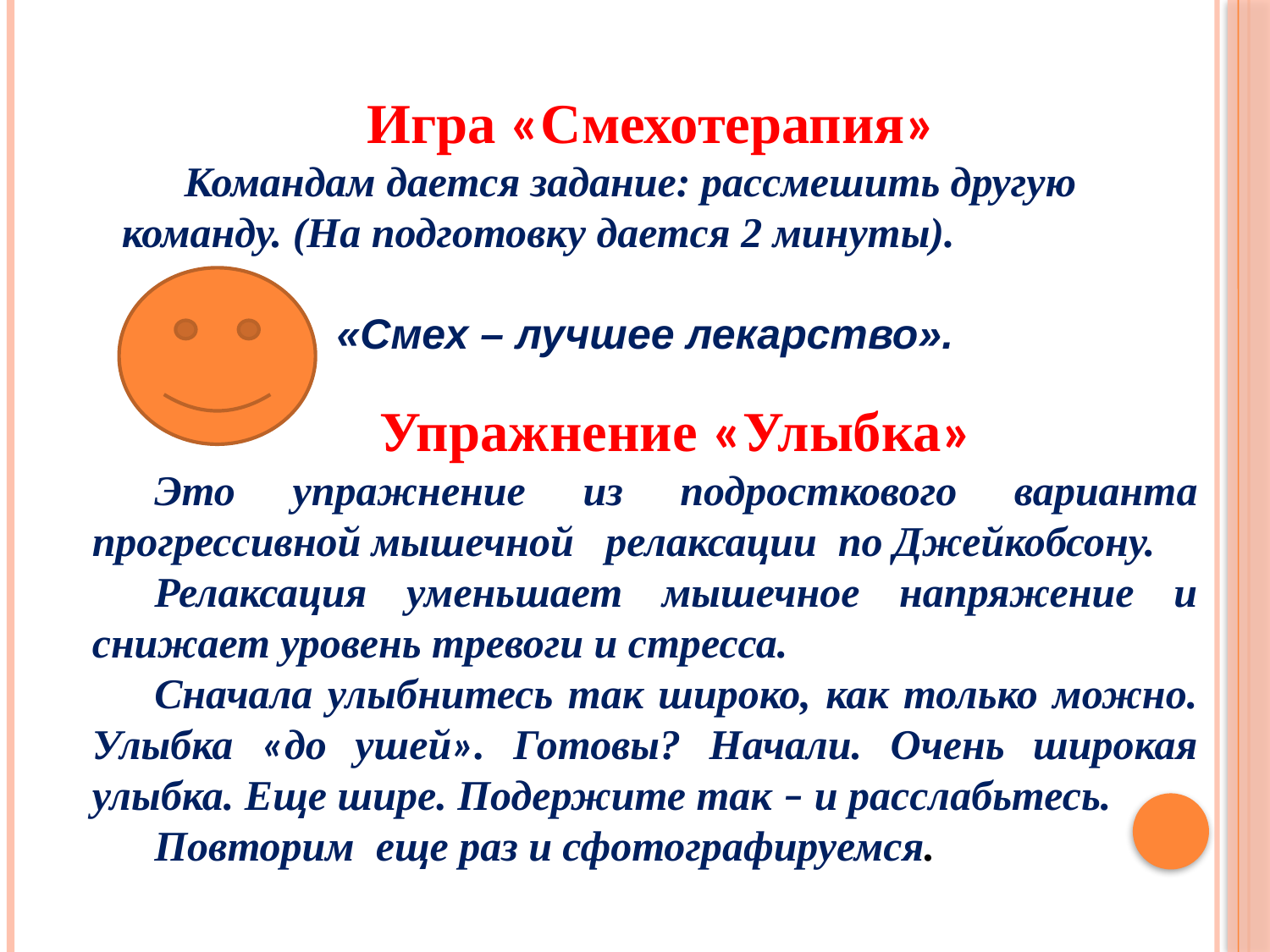

Игра «Смехотерапия»
Командам дается задание: рассмешить другую команду. (На подготовку дается 2 минуты).

«Смех – лучшее лекарство».

Упражнение «Улыбка»
Это упражнение из подросткового варианта прогрессивной мышечной   релаксации  по Джейкобсону.
Релаксация уменьшает мышечное напряжение и снижает уровень тревоги и стресса.
Сначала улыбнитесь так широко, как только можно. Улыбка «до ушей». Готовы? Начали. Очень широкая улыбка. Еще шире. Подержите так – и расслабьтесь.
Повторим  еще раз и сфотографируемся.